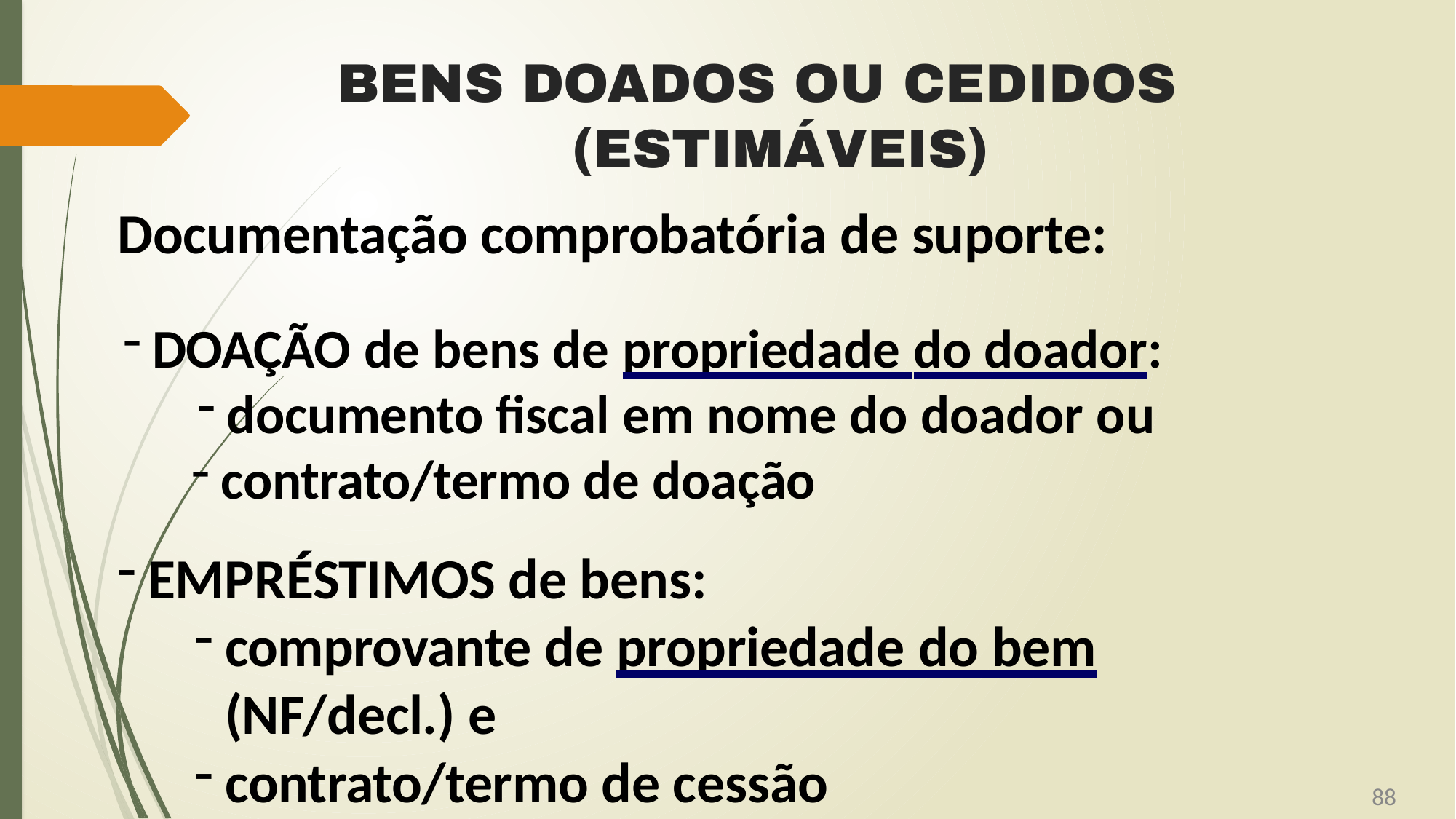

# BENS DOADOS OU CEDIDOS  (ESTIMÁVEIS)
Documentação comprobatória de suporte:
DOAÇÃO de bens de propriedade do doador:
documento fiscal em nome do doador ou
contrato/termo de doação
EMPRÉSTIMOS de bens:
comprovante de propriedade do bem (NF/decl.) e
contrato/termo de cessão
88